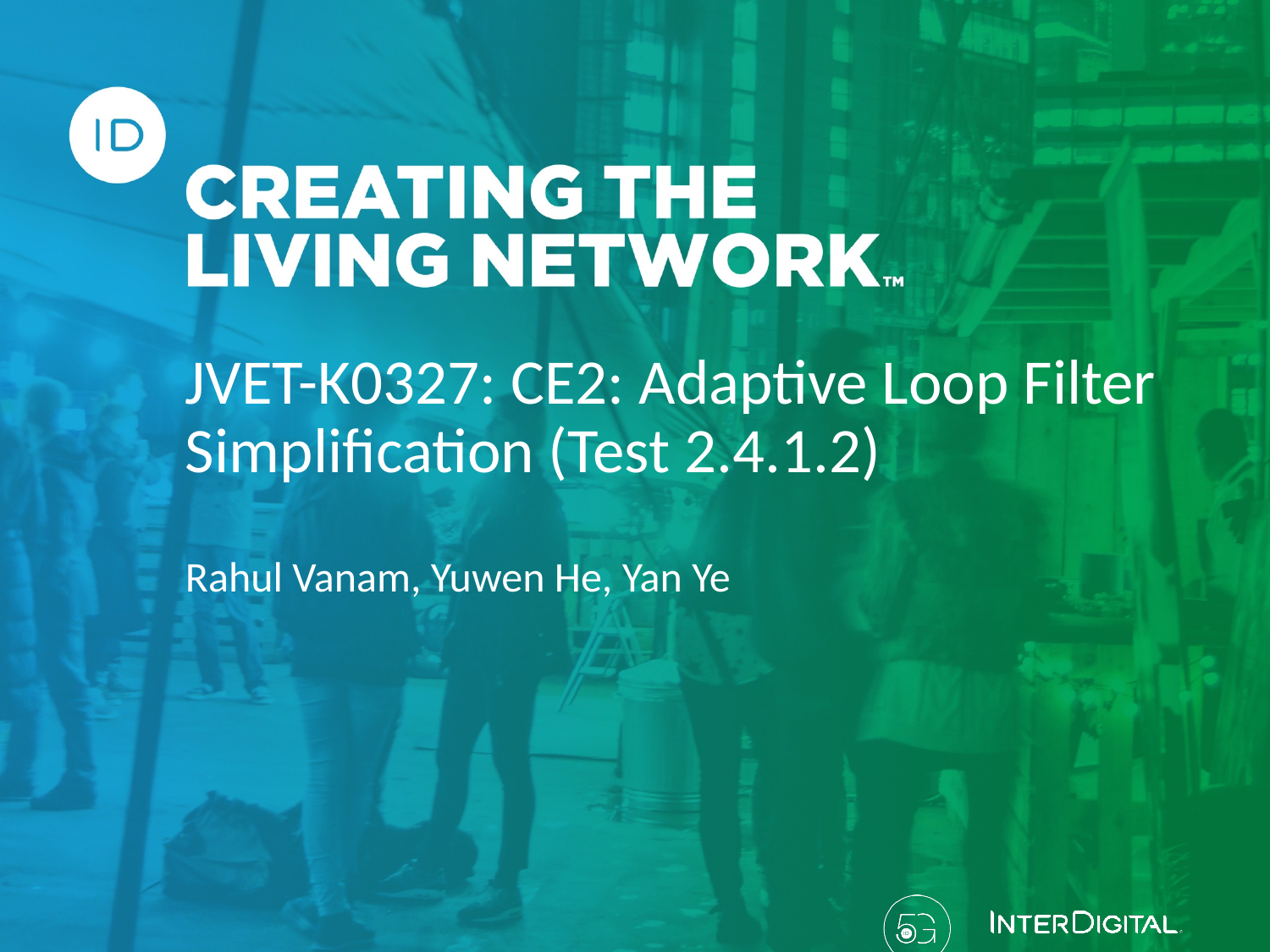

# JVET-K0327: CE2: Adaptive Loop Filter Simplification (Test 2.4.1.2) Rahul Vanam, Yuwen He, Yan Ye